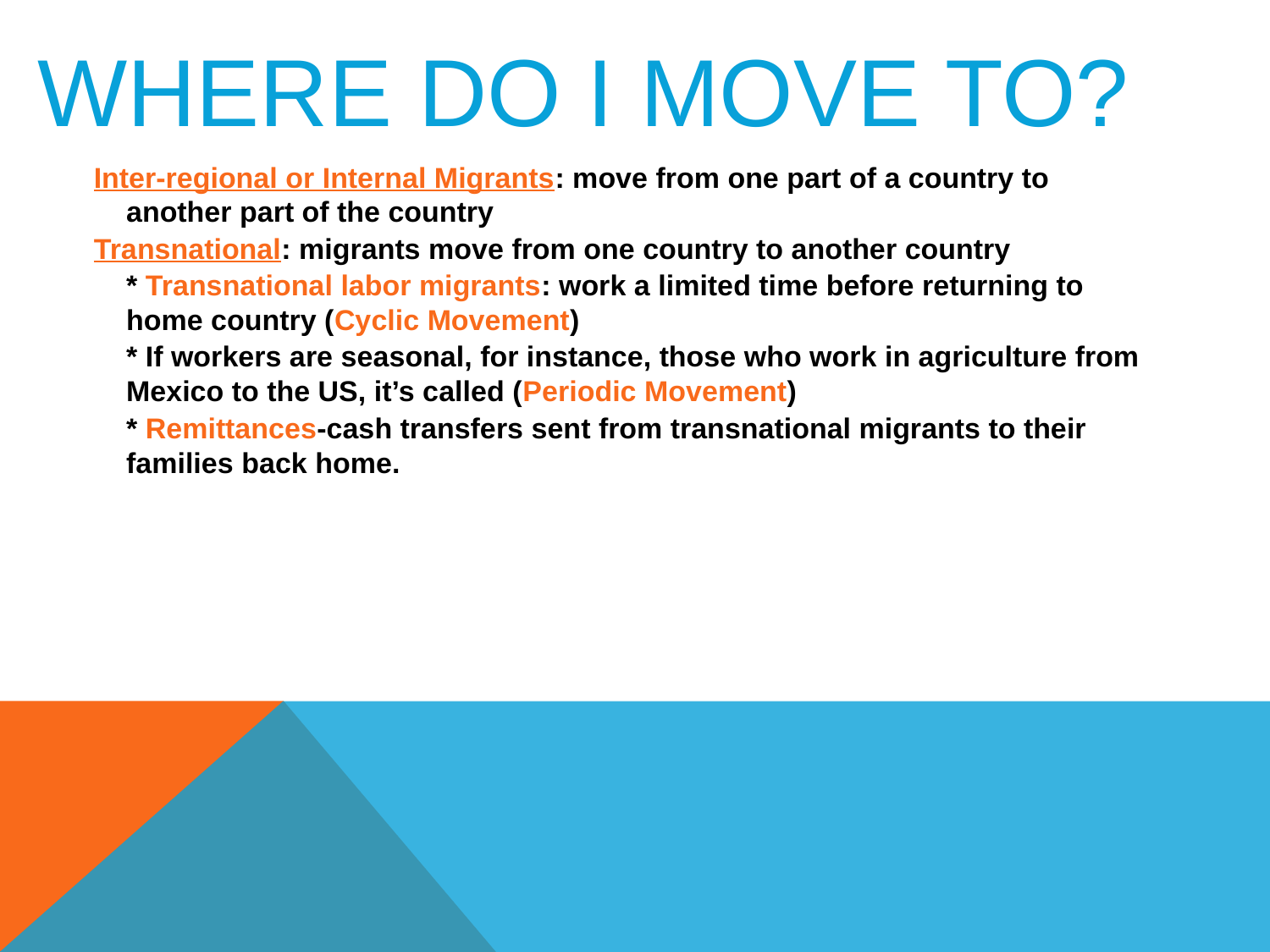

# Where do I move to?
Inter-regional or Internal Migrants: move from one part of a country to another part of the country
Transnational: migrants move from one country to another country
	* Transnational labor migrants: work a limited time before returning to home country (Cyclic Movement)
	* If workers are seasonal, for instance, those who work in agriculture from Mexico to the US, it’s called (Periodic Movement)
	* Remittances-cash transfers sent from transnational migrants to their families back home.

Frostbelt to Sunbelt Shift: a movement in the US where many have left colder more populated regions to move to the south for warmer weather (population centers move to Atlanta, Orlando, Houston, Albuquerque, Los Angeles